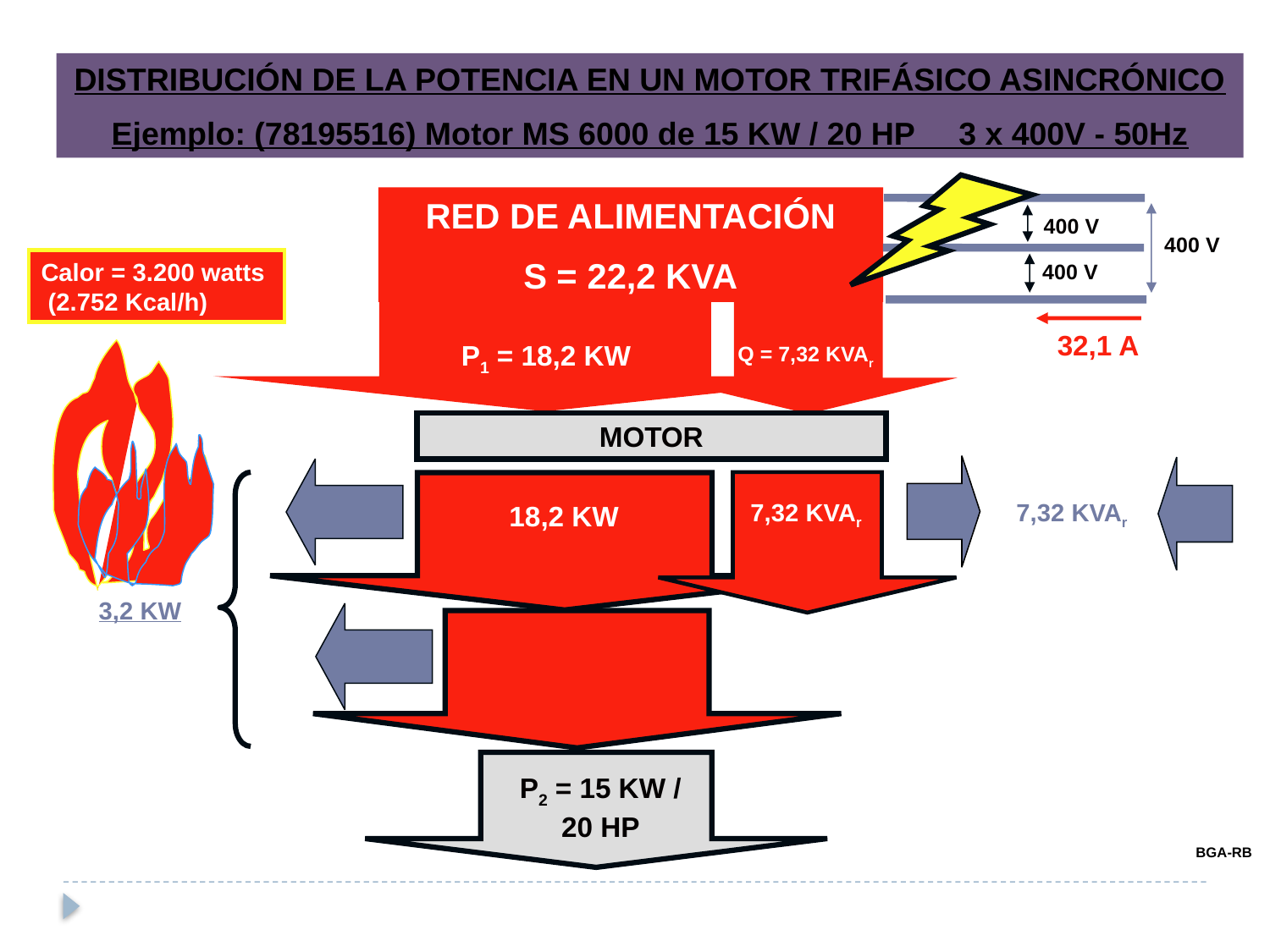

DISTRIBUCIÓN DE LA POTENCIA EN UN MOTOR TRIFÁSICO ASINCRÓNICO
Ejemplo: (78195516) Motor MS 6000 de 15 KW / 20 HP     3 x 400V - 50Hz

RED DE ALIMENTACIÓN
S = 22,2 KVA

400 V
400 V

Calor = 3.200 watts  (2.752 Kcal/h)
400 V

32,1 A
P1 = 18,2 KW
Q = 7,32 KVAr

MOTOR

7,32 KVAr
7,32 KVAr
18,2 KW
3,2 KW

P2 = 15 KW / 20 HP
BGA-RB